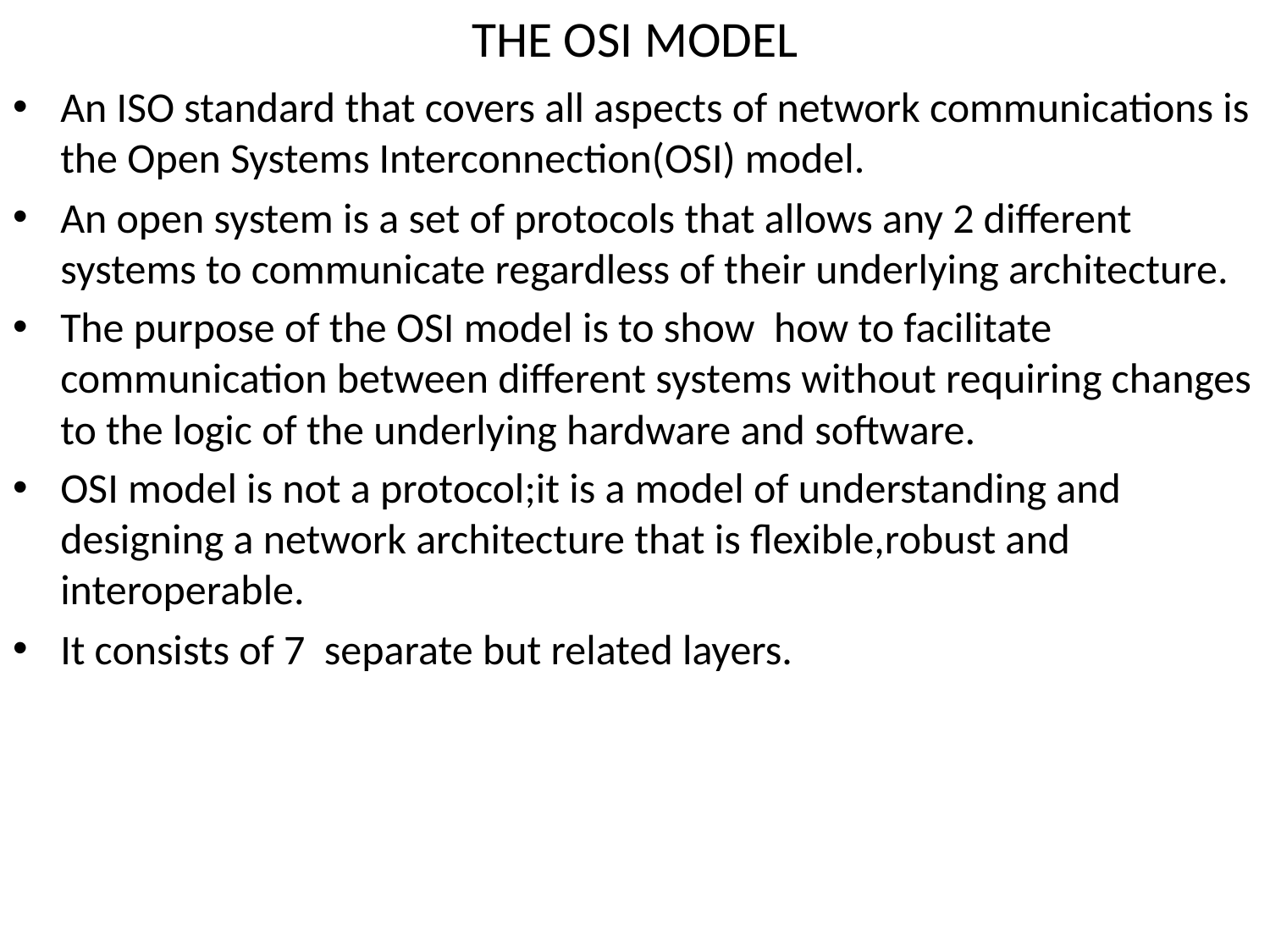

# THE OSI MODEL
An ISO standard that covers all aspects of network communications is the Open Systems Interconnection(OSI) model.
An open system is a set of protocols that allows any 2 different systems to communicate regardless of their underlying architecture.
The purpose of the OSI model is to show  how to facilitate communication between different systems without requiring changes to the logic of the underlying hardware and software.
OSI model is not a protocol;it is a model of understanding and designing a network architecture that is flexible,robust and interoperable.
It consists of 7  separate but related layers.